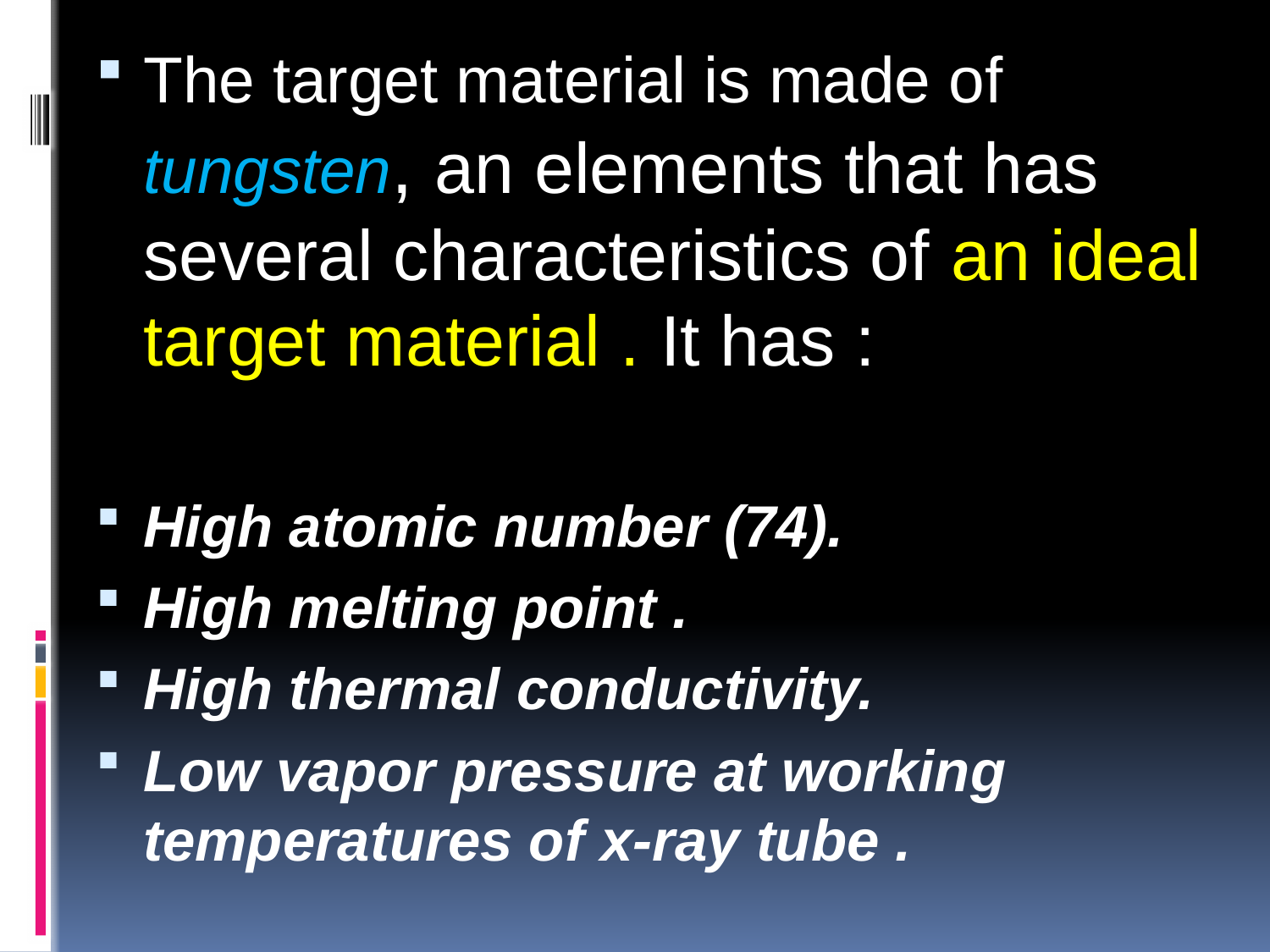

The target material is made of tungsten, an elements that has several characteristics of an ideal target material . It has :

High atomic number (74).
High melting point .
High thermal conductivity.
Low vapor pressure at working temperatures of x-ray tube .